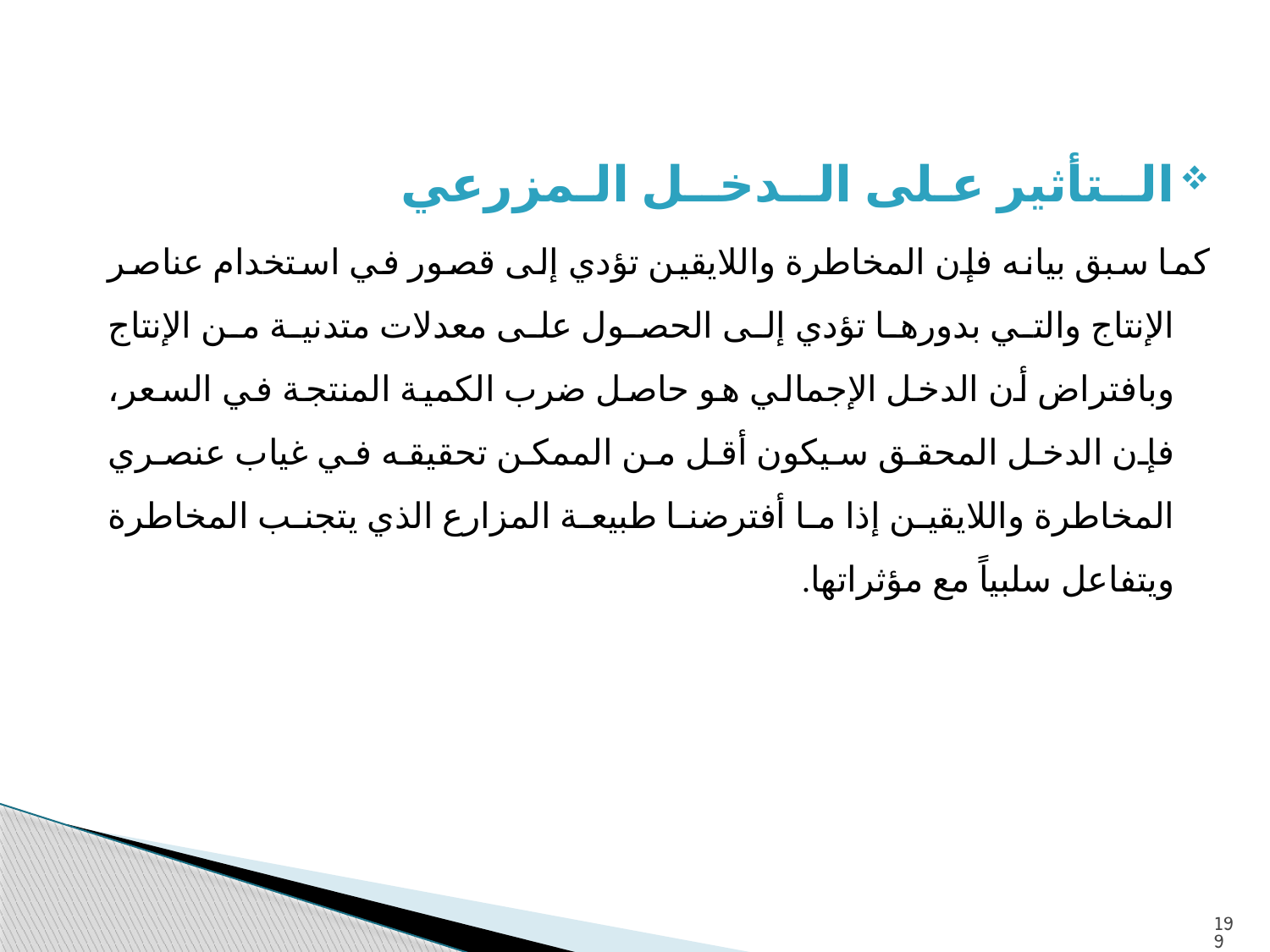

الــتأثير عـلى الــدخــل الـمزرعي
كما سبق بيانه فإن المخاطرة واللايقين تؤدي إلى قصور في استخدام عناصر الإنتاج والتي بدورها تؤدي إلى الحصول على معدلات متدنية من الإنتاج وبافتراض أن الدخل الإجمالي هو حاصل ضرب الكمية المنتجة في السعر، فإن الدخل المحقق سيكون أقل من الممكن تحقيقه في غياب عنصري المخاطرة واللايقين إذا ما أفترضنا طبيعة المزارع الذي يتجنب المخاطرة ويتفاعل سلبياً مع مؤثراتها.
199